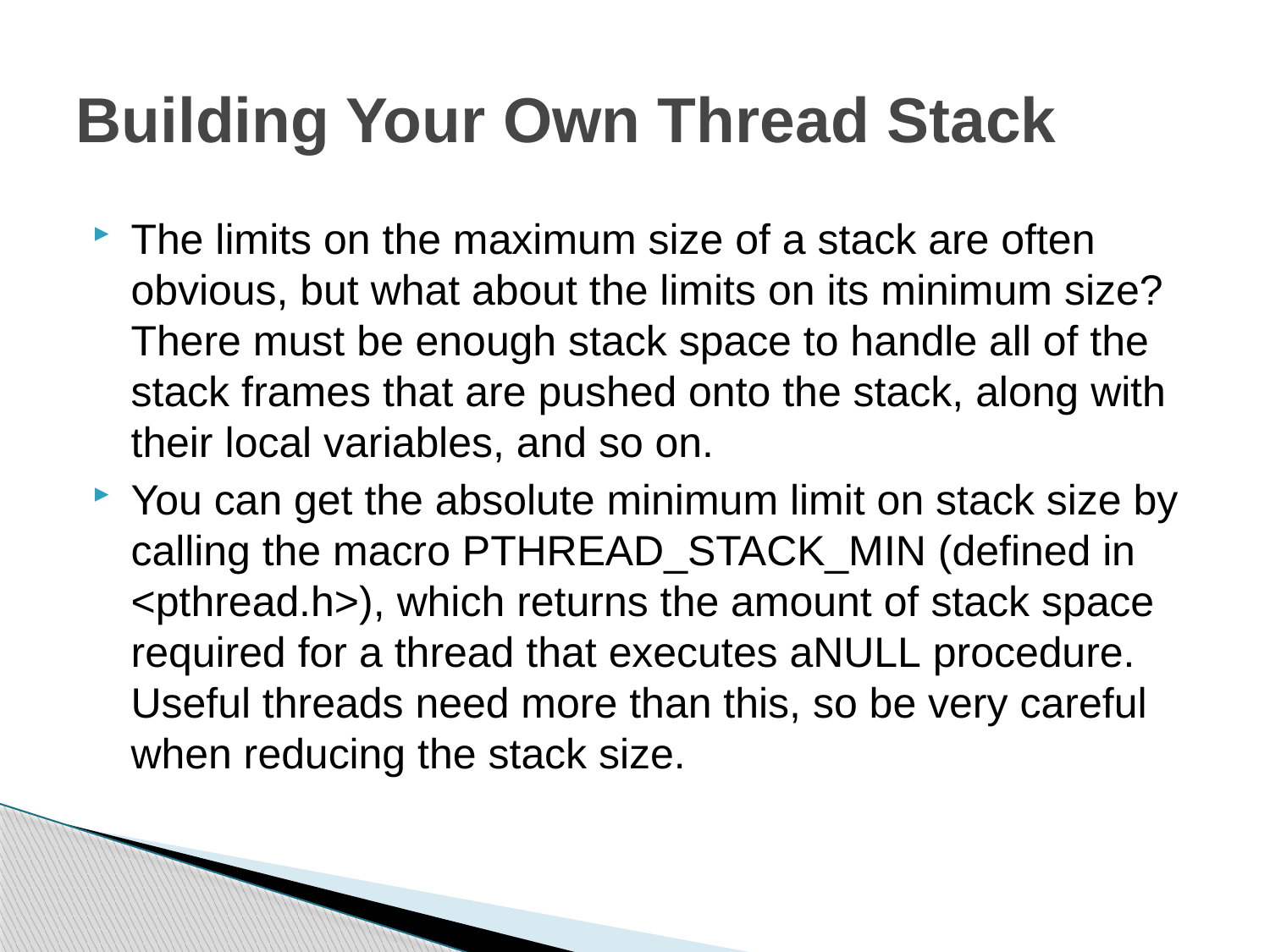

# Building Your Own Thread Stack
The limits on the maximum size of a stack are often obvious, but what about the limits on its minimum size? There must be enough stack space to handle all of the stack frames that are pushed onto the stack, along with their local variables, and so on.
You can get the absolute minimum limit on stack size by calling the macro PTHREAD_STACK_MIN (defined in <pthread.h>), which returns the amount of stack space required for a thread that executes aNULL procedure. Useful threads need more than this, so be very careful when reducing the stack size.